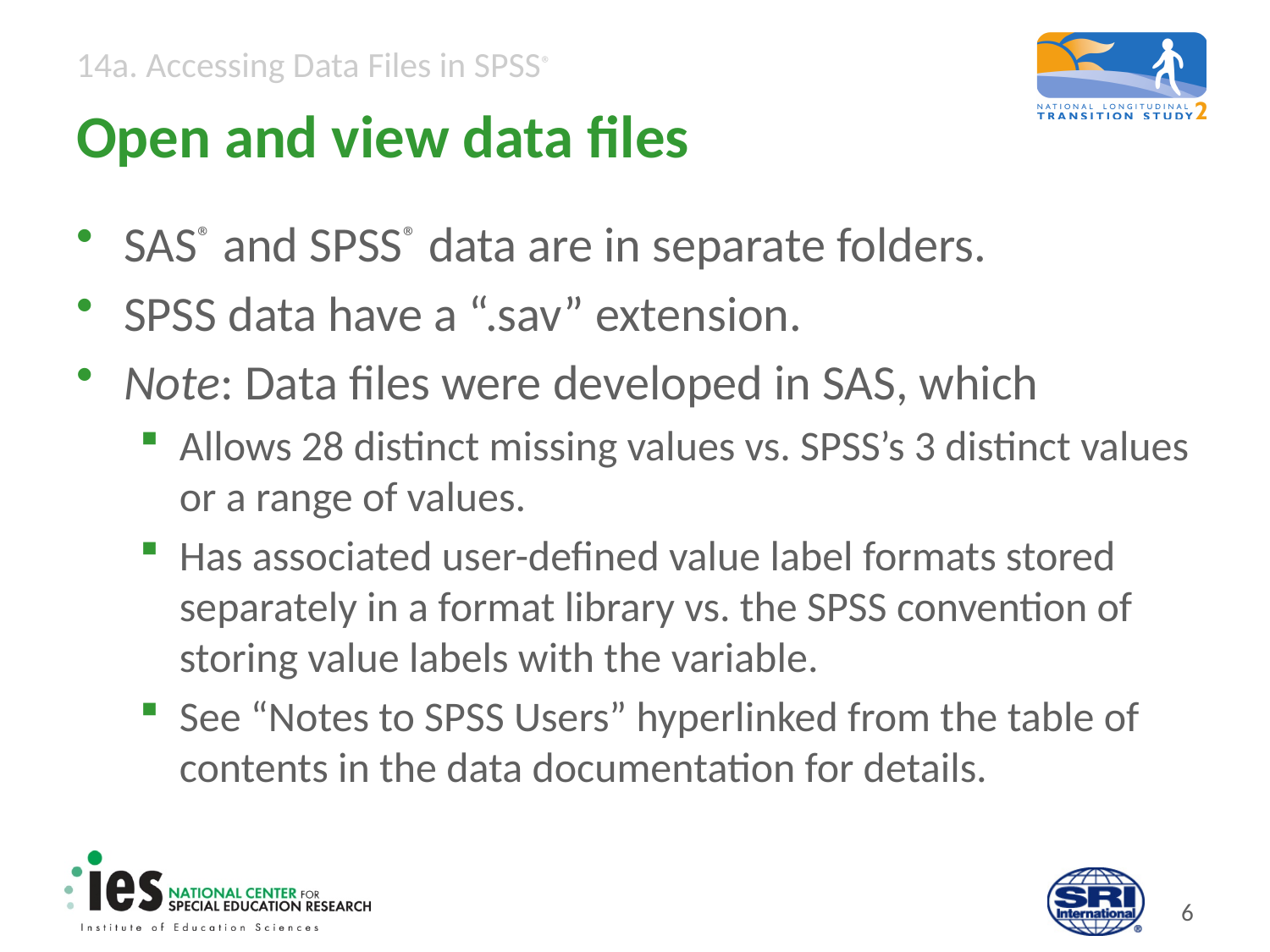

# Open and view data files
SAS® and SPSS® data are in separate folders.
SPSS data have a “.sav” extension.
Note: Data files were developed in SAS, which
Allows 28 distinct missing values vs. SPSS’s 3 distinct values or a range of values.
Has associated user-defined value label formats stored separately in a format library vs. the SPSS convention of storing value labels with the variable.
See “Notes to SPSS Users” hyperlinked from the table of contents in the data documentation for details.
6